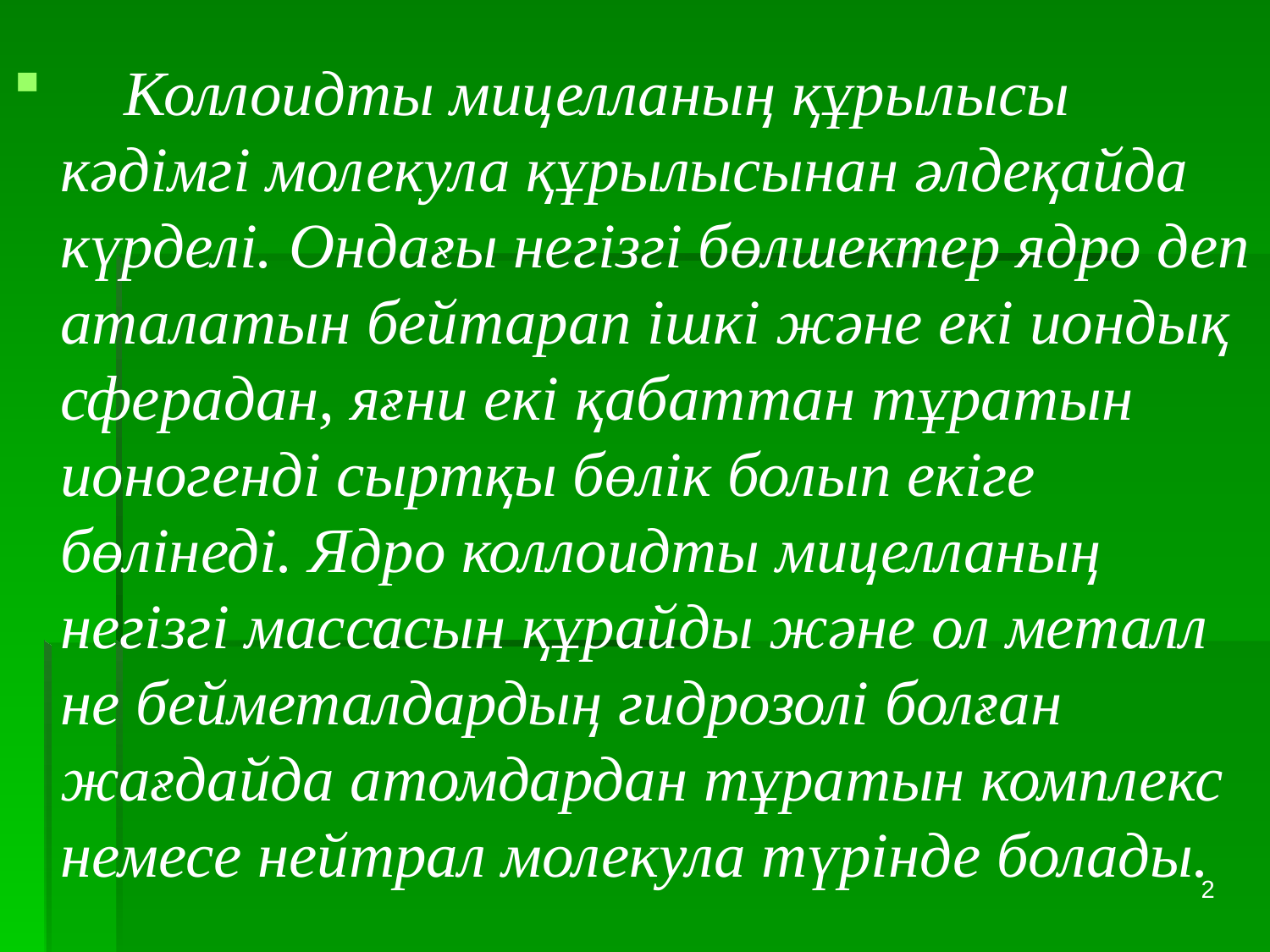

Коллоидты мицелланың құрылысы кәдімгі молекула құрылысынан әлдеқайда күрделі. Ондағы негізгі бөлшектер ядро деп аталатын бейтарап ішкі және екі иондық сферадан, яғни екі қабаттан тұратын ионогенді сыртқы бөлік болып екіге бөлінеді. Ядро коллоидты мицелланың негізгі массасын құрайды және ол металл не бейметалдардың гидрозолі болған жағдайда атомдардан тұратын комплекс немесе нейтрал молекула түрінде болады.
2